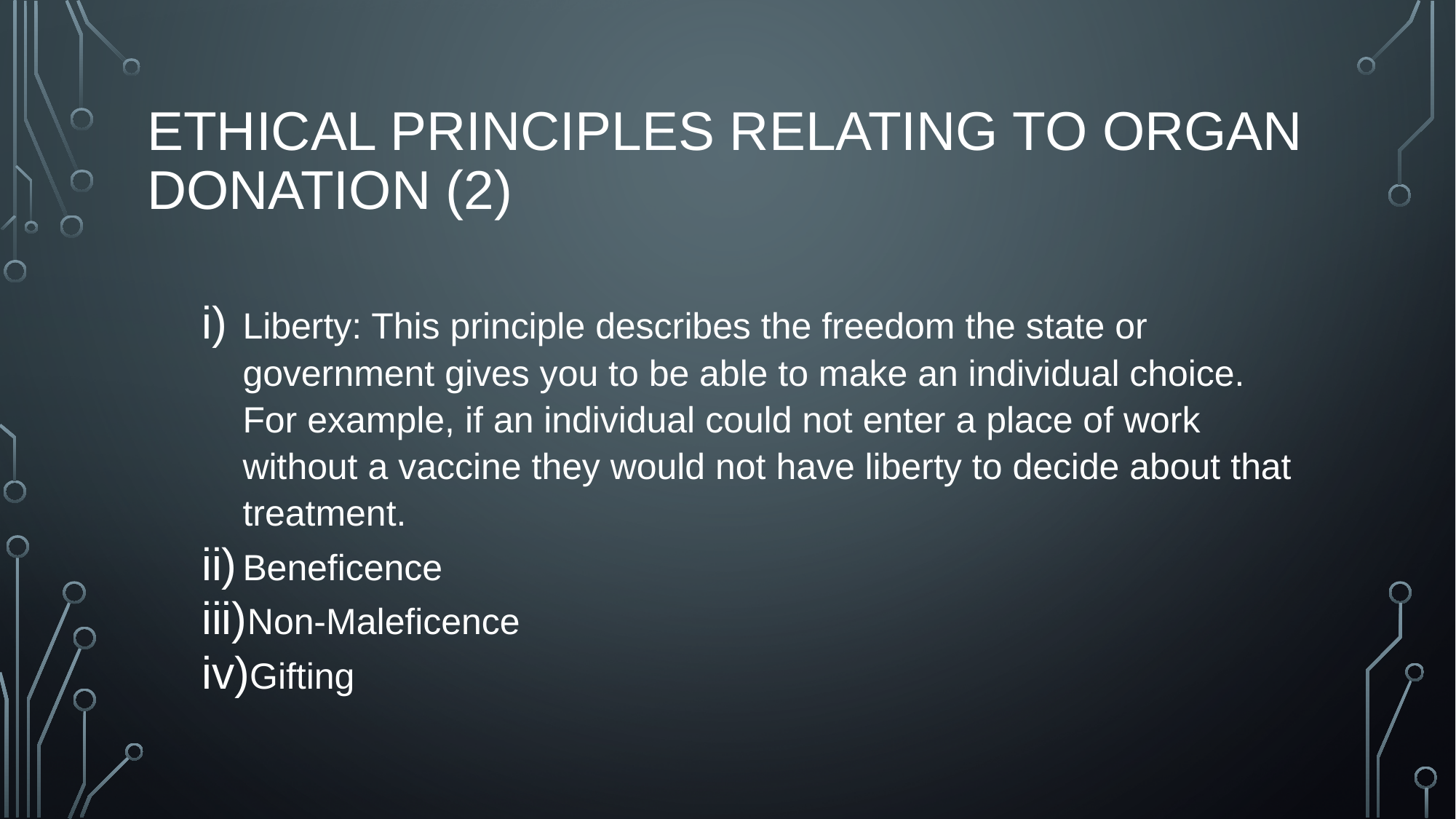

# Ethical principles relating to organ donation (2)
Liberty: This principle describes the freedom the state or government gives you to be able to make an individual choice. For example, if an individual could not enter a place of work without a vaccine they would not have liberty to decide about that treatment.
Beneficence
Non-Maleficence
Gifting